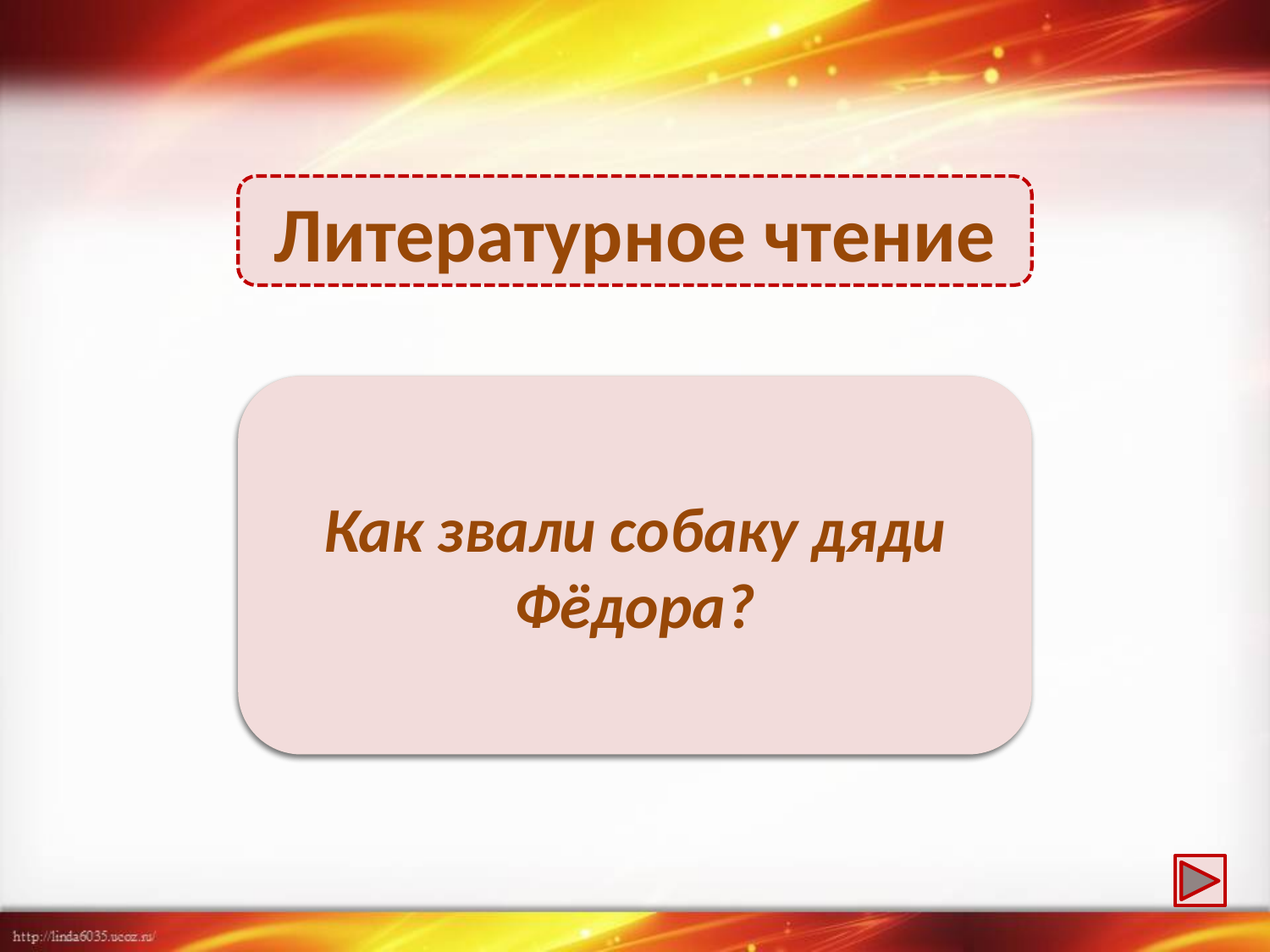

Литературное чтение
Шарик
Как звали собаку дяди Фёдора?